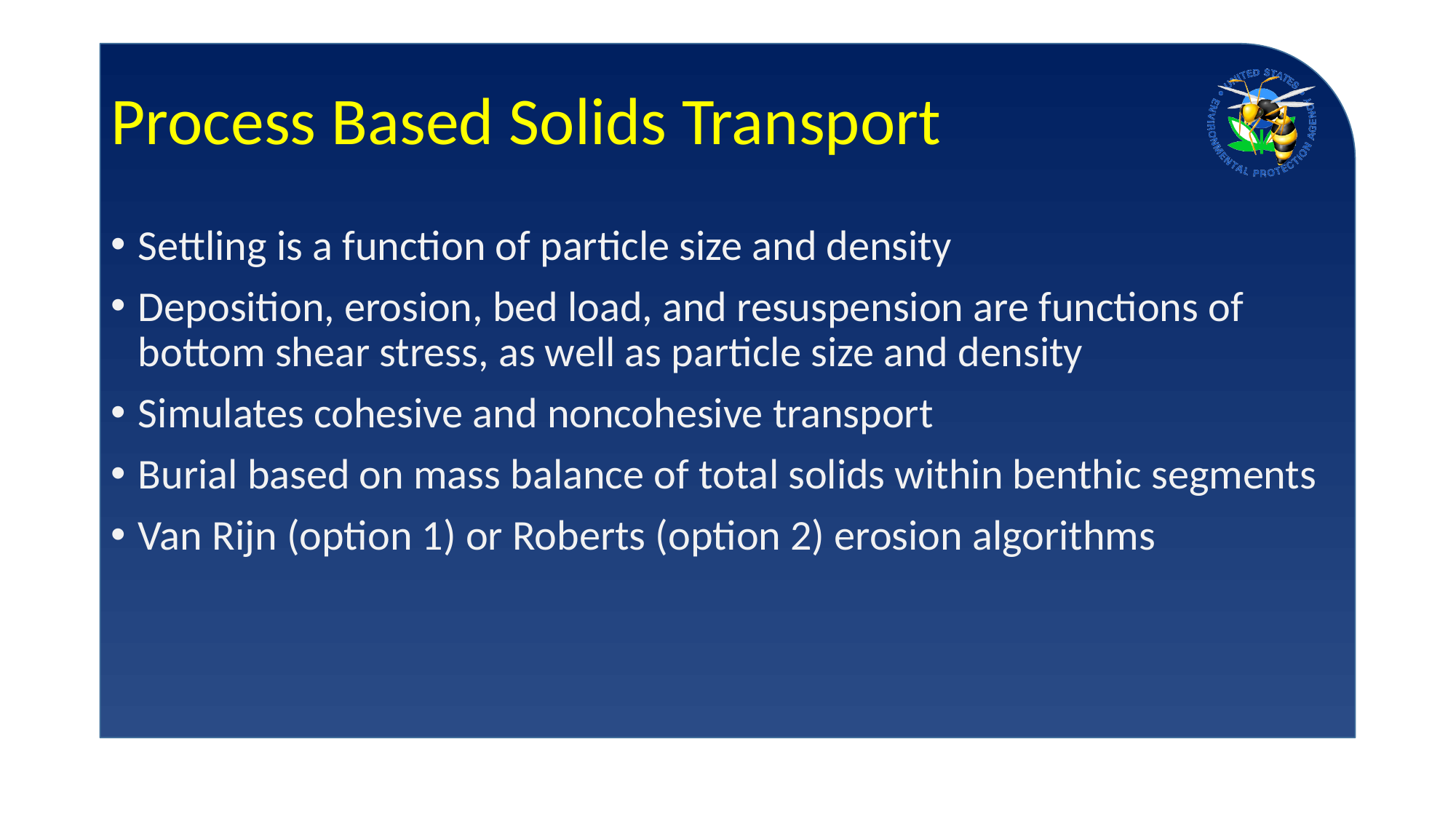

# Process Based Solids Transport
Settling is a function of particle size and density
Deposition, erosion, bed load, and resuspension are functions of bottom shear stress, as well as particle size and density
Simulates cohesive and noncohesive transport
Burial based on mass balance of total solids within benthic segments
Van Rijn (option 1) or Roberts (option 2) erosion algorithms